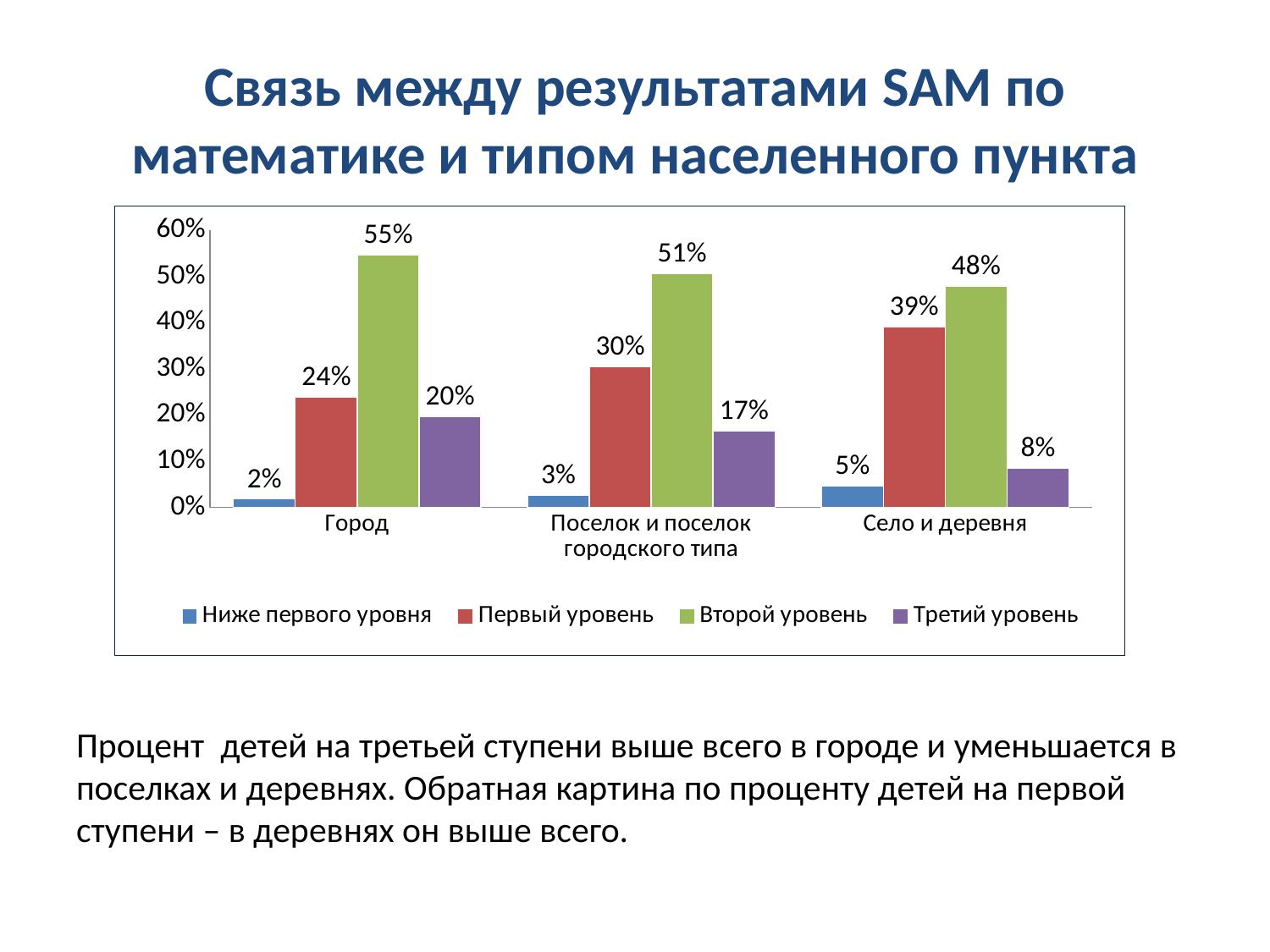

# Связь между результатами SAM по математике и типом населенного пункта

### Chart

| Category | Ниже первого уровня | Первый уровень | Второй уровень | Третий уровень |
|---|---|---|---|---|
| Город | 0.018000000000000016 | 0.2390000000000001 | 0.546 | 0.197 |
| Поселок и поселок городского типа | 0.026000000000000002 | 0.30400000000000027 | 0.505 | 0.165 |
| Село и деревня | 0.046 | 0.39100000000000035 | 0.4790000000000002 | 0.08400000000000005 |
Процент  детей на третьей ступени выше всего в городе и уменьшается в поселках и деревнях. Обратная картина по проценту детей на первой ступени – в деревнях он выше всего.